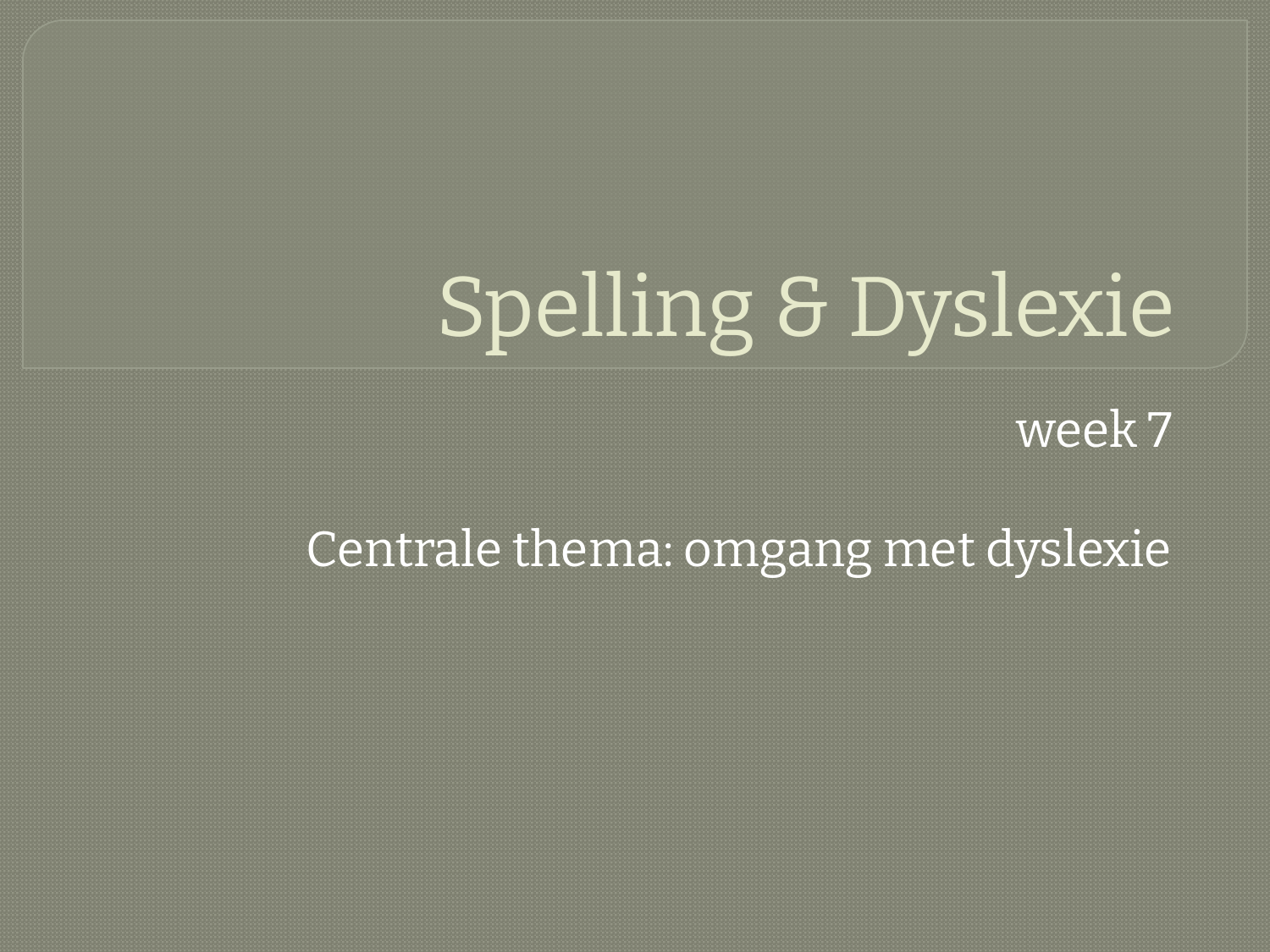

# Spelling & Dyslexie
week 7

Centrale thema: omgang met dyslexie